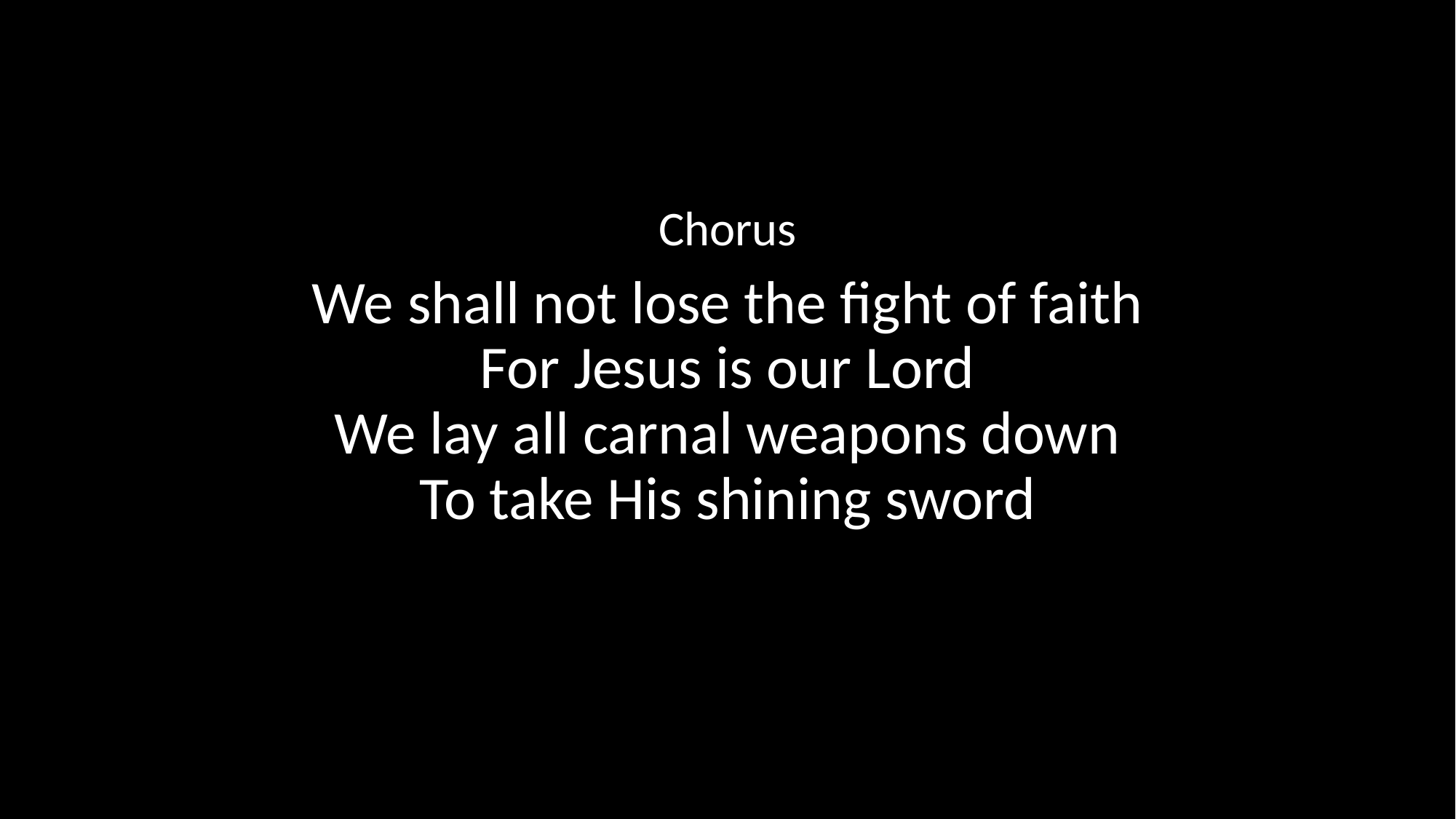

Chorus
We shall not lose the fight of faith
For Jesus is our Lord
We lay all carnal weapons down
To take His shining sword